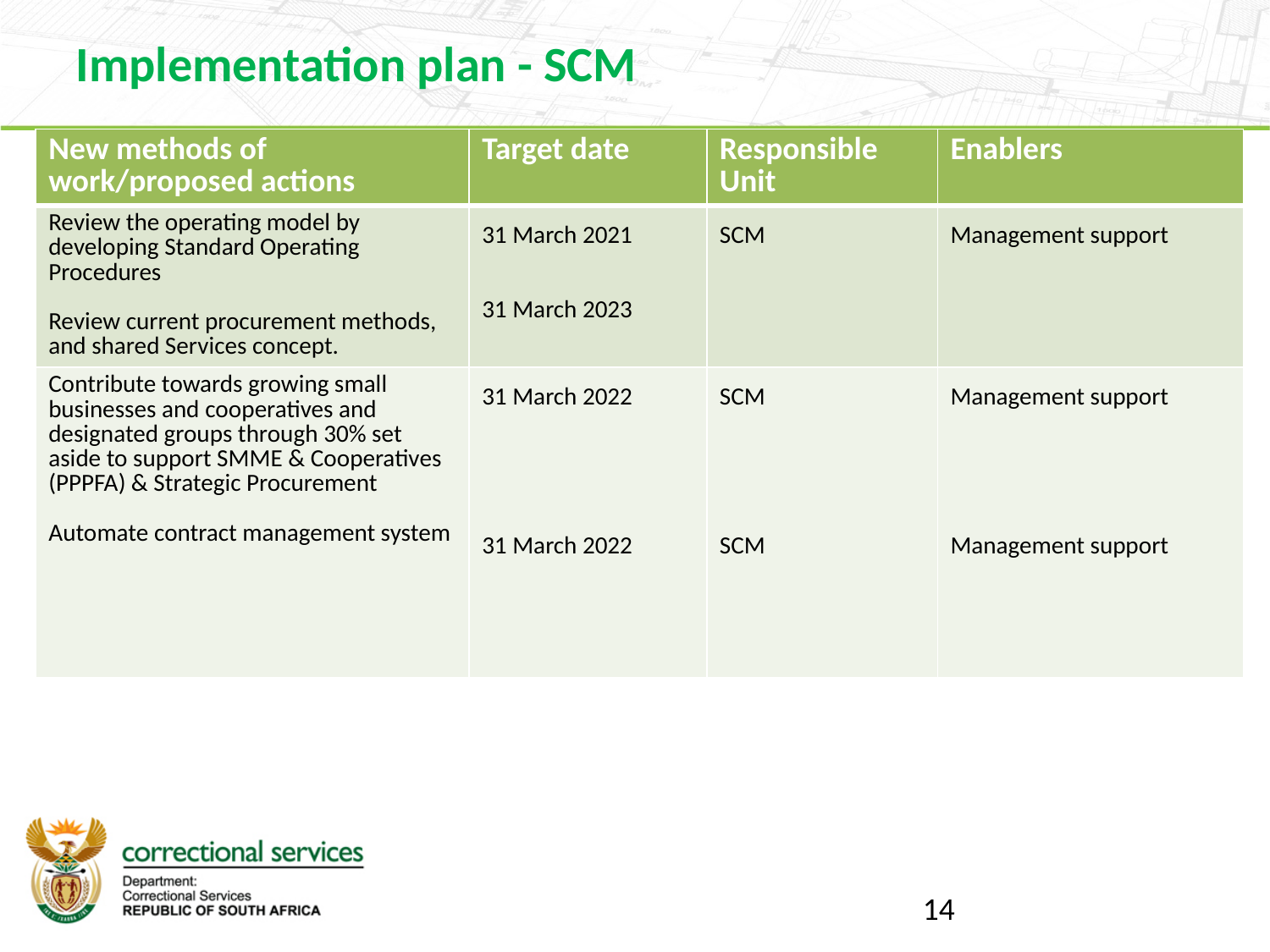

Implementation plan - SCM
| New methods of work/proposed actions | Target date | Responsible Unit | Enablers |
| --- | --- | --- | --- |
| Review the operating model by developing Standard Operating Procedures Review current procurement methods, and shared Services concept. | 31 March 2021 31 March 2023 | SCM | Management support |
| Contribute towards growing small businesses and cooperatives and designated groups through 30% set aside to support SMME & Cooperatives (PPPFA) & Strategic Procurement Automate contract management system | 31 March 2022 31 March 2022 | SCM SCM | Management support Management support |
14